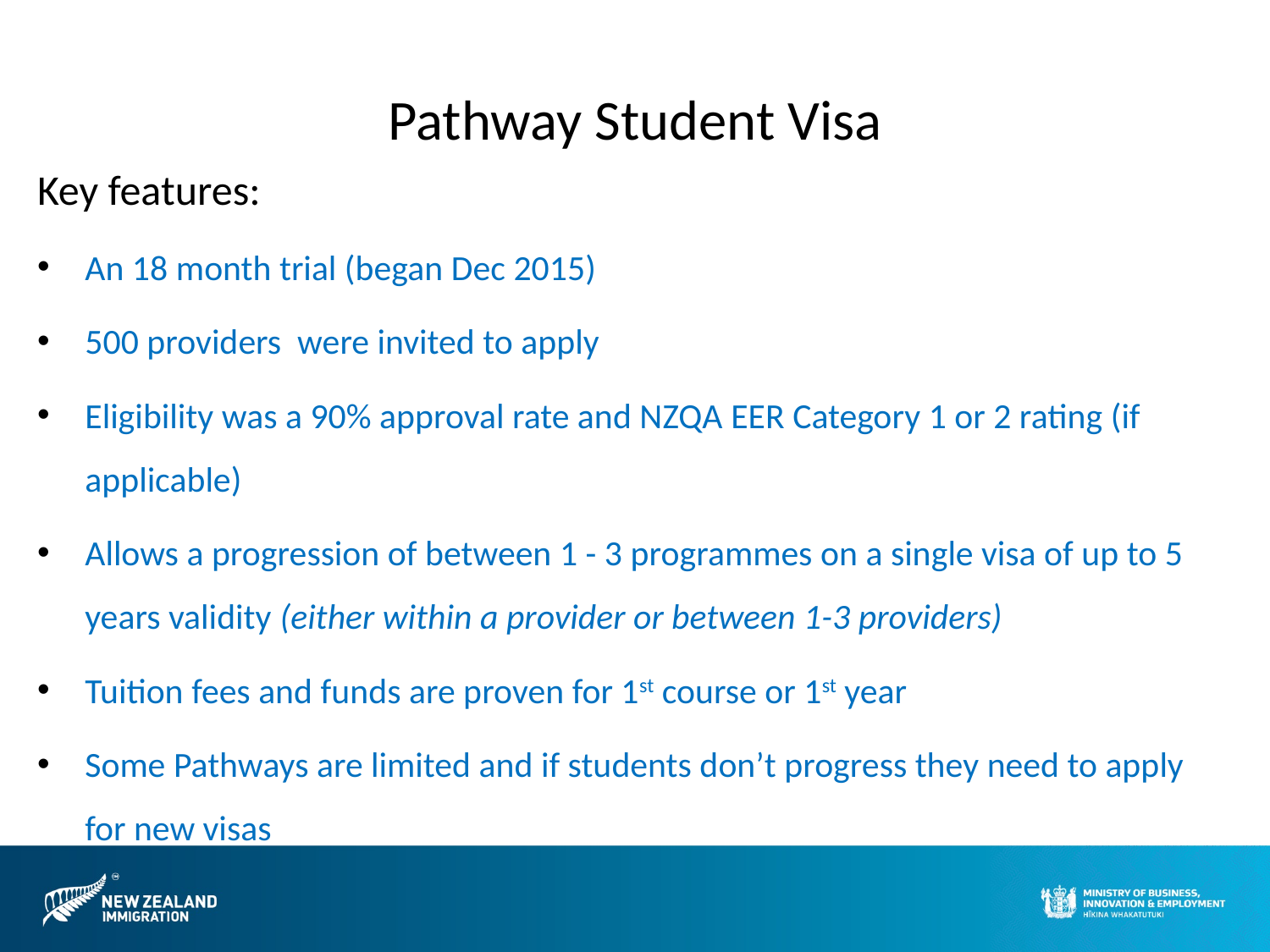

# Pathway Student Visa
Key features:
An 18 month trial (began Dec 2015)
500 providers  were invited to apply
Eligibility was a 90% approval rate and NZQA EER Category 1 or 2 rating (if applicable)
Allows a progression of between 1 - 3 programmes on a single visa of up to 5 years validity (either within a provider or between 1-3 providers)
Tuition fees and funds are proven for 1st course or 1st year
Some Pathways are limited and if students don’t progress they need to apply for new visas